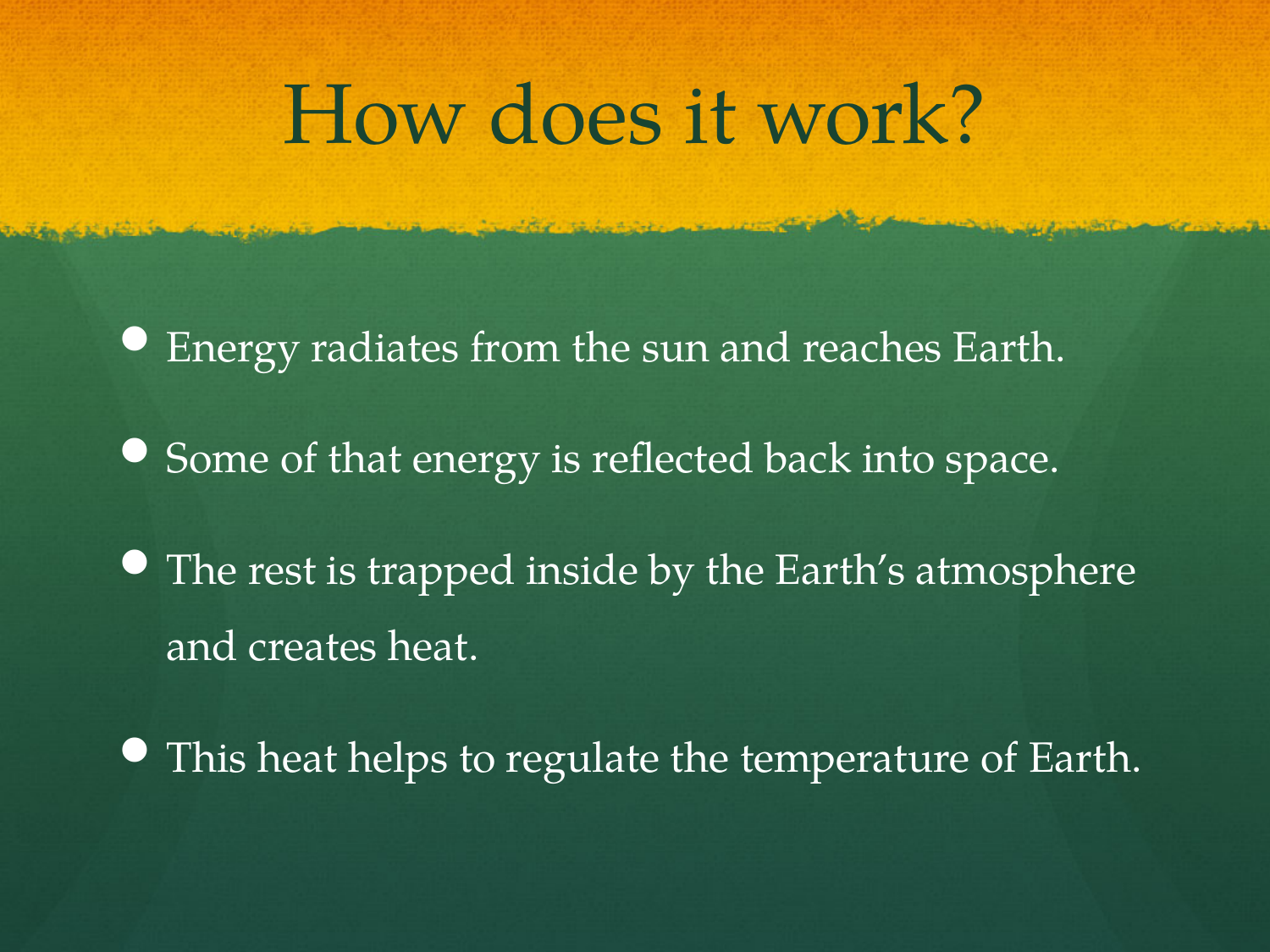

# How does it work?
Energy radiates from the sun and reaches Earth.
Some of that energy is reflected back into space.
The rest is trapped inside by the Earth’s atmosphere and creates heat.
This heat helps to regulate the temperature of Earth.